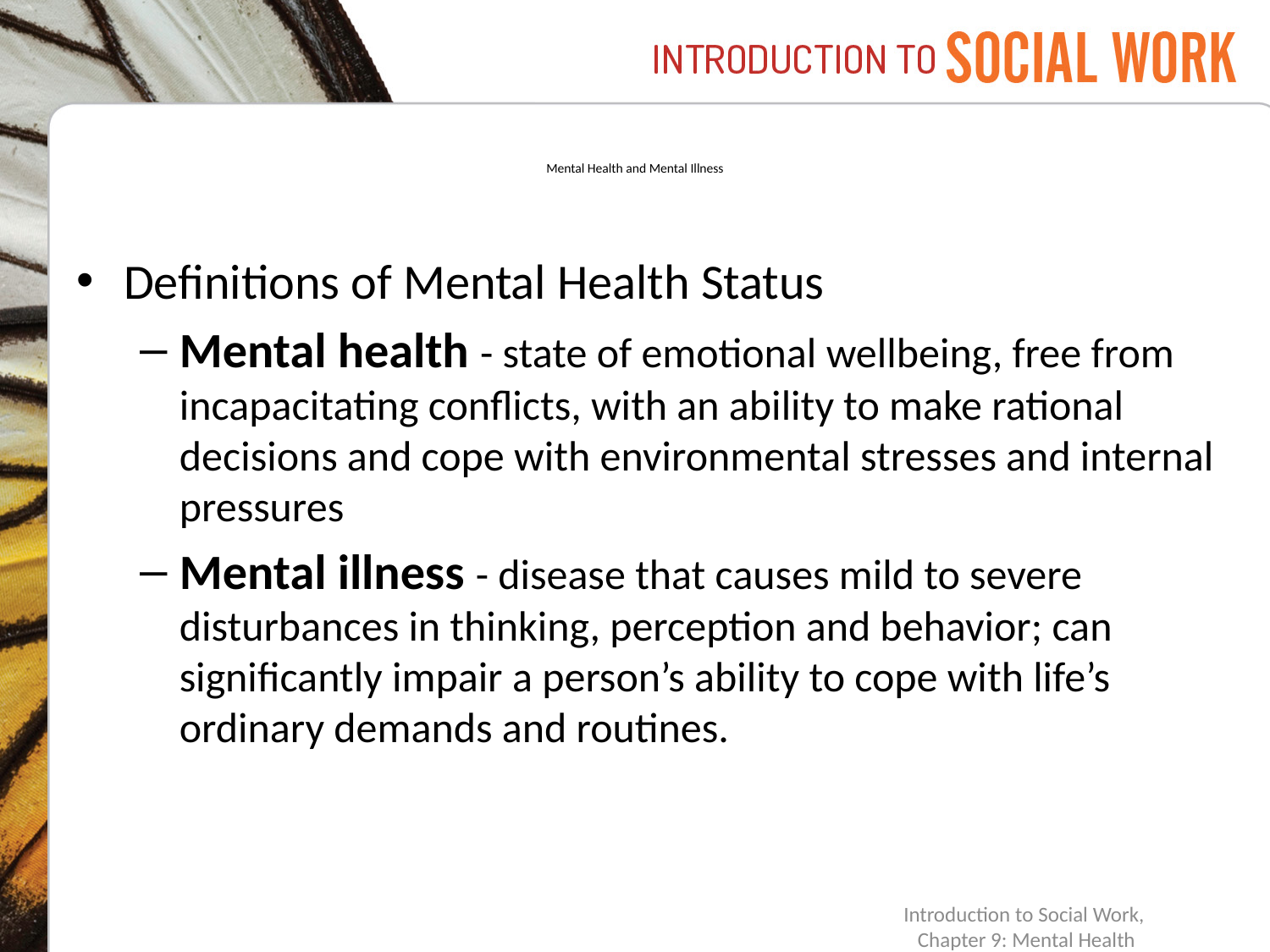

# Mental Health and Mental Illness
Definitions of Mental Health Status
Mental health - state of emotional wellbeing, free from incapacitating conflicts, with an ability to make rational decisions and cope with environmental stresses and internal pressures
Mental illness - disease that causes mild to severe disturbances in thinking, perception and behavior; can significantly impair a person’s ability to cope with life’s ordinary demands and routines.

Introduction to Social Work,
Chapter 9: Mental Health